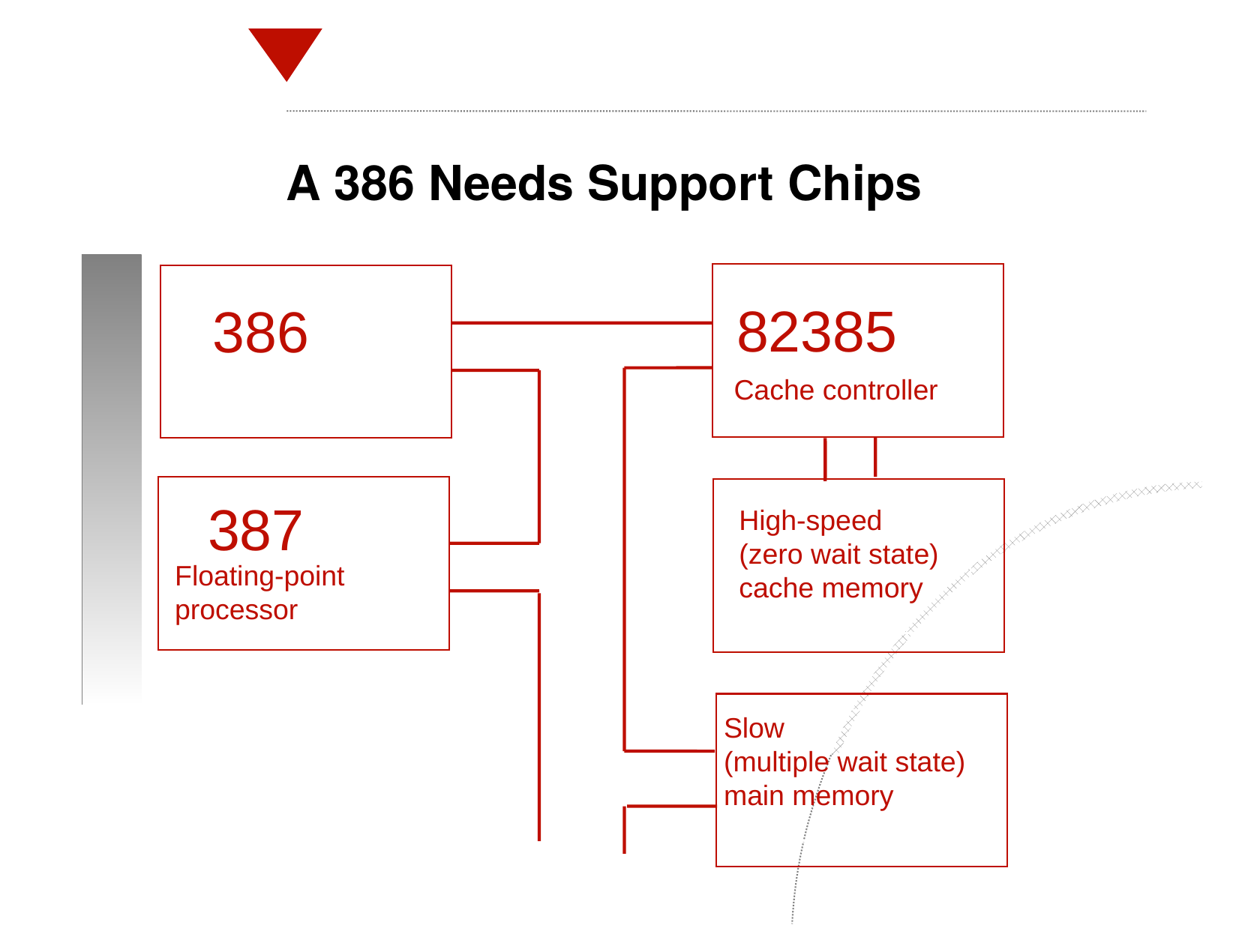

A 386 Needs Support Chips

82385
386

Cache controller

387
High-speed
(zero wait state)
cache memory

Floating-point
processor

Slow
(multiple wait state)
main memory